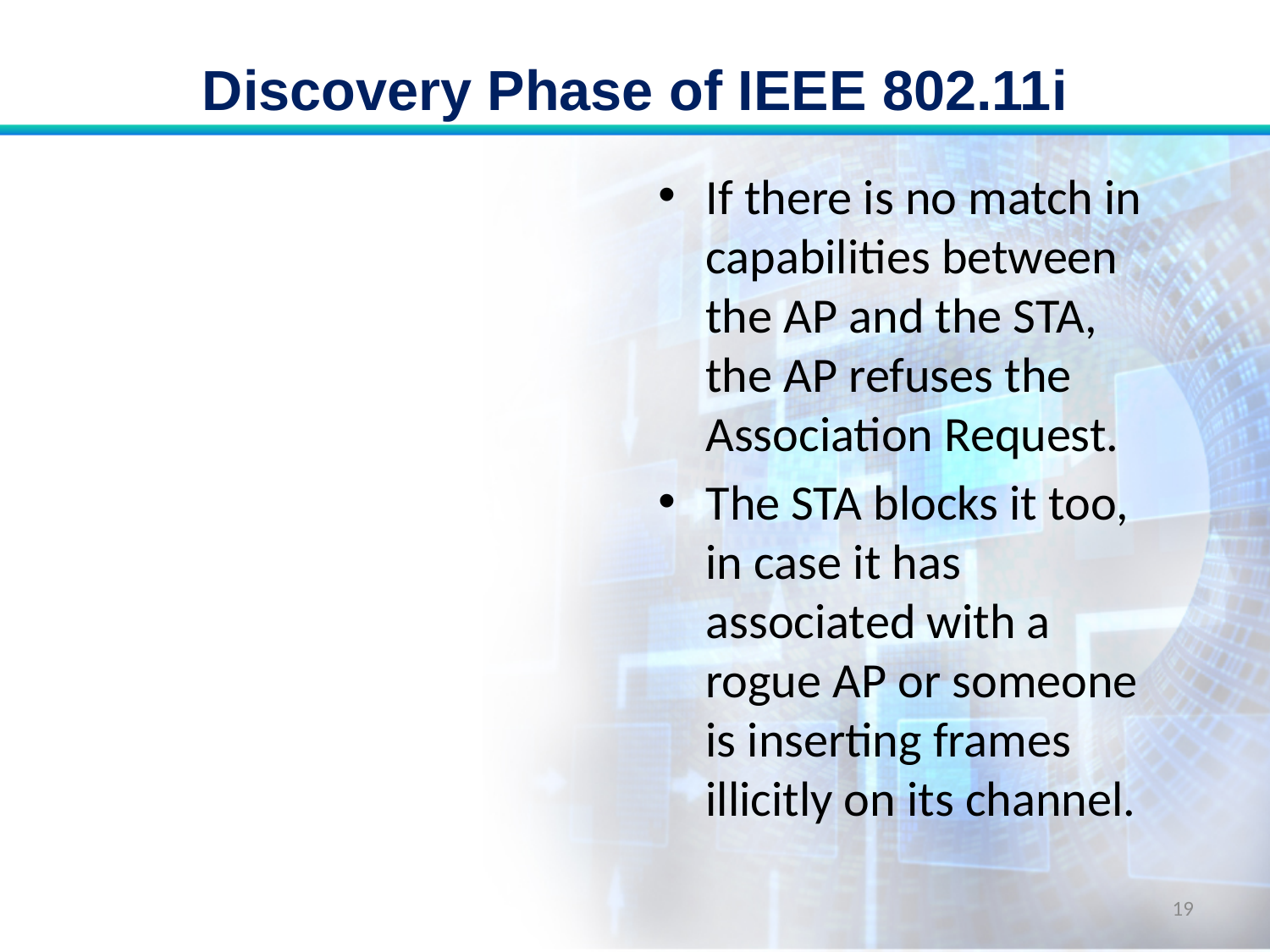

# Discovery Phase of IEEE 802.11i
If there is no match in capabilities between the AP and the STA, the AP refuses the Association Request.
The STA blocks it too, in case it has associated with a rogue AP or someone is inserting frames illicitly on its channel.
19